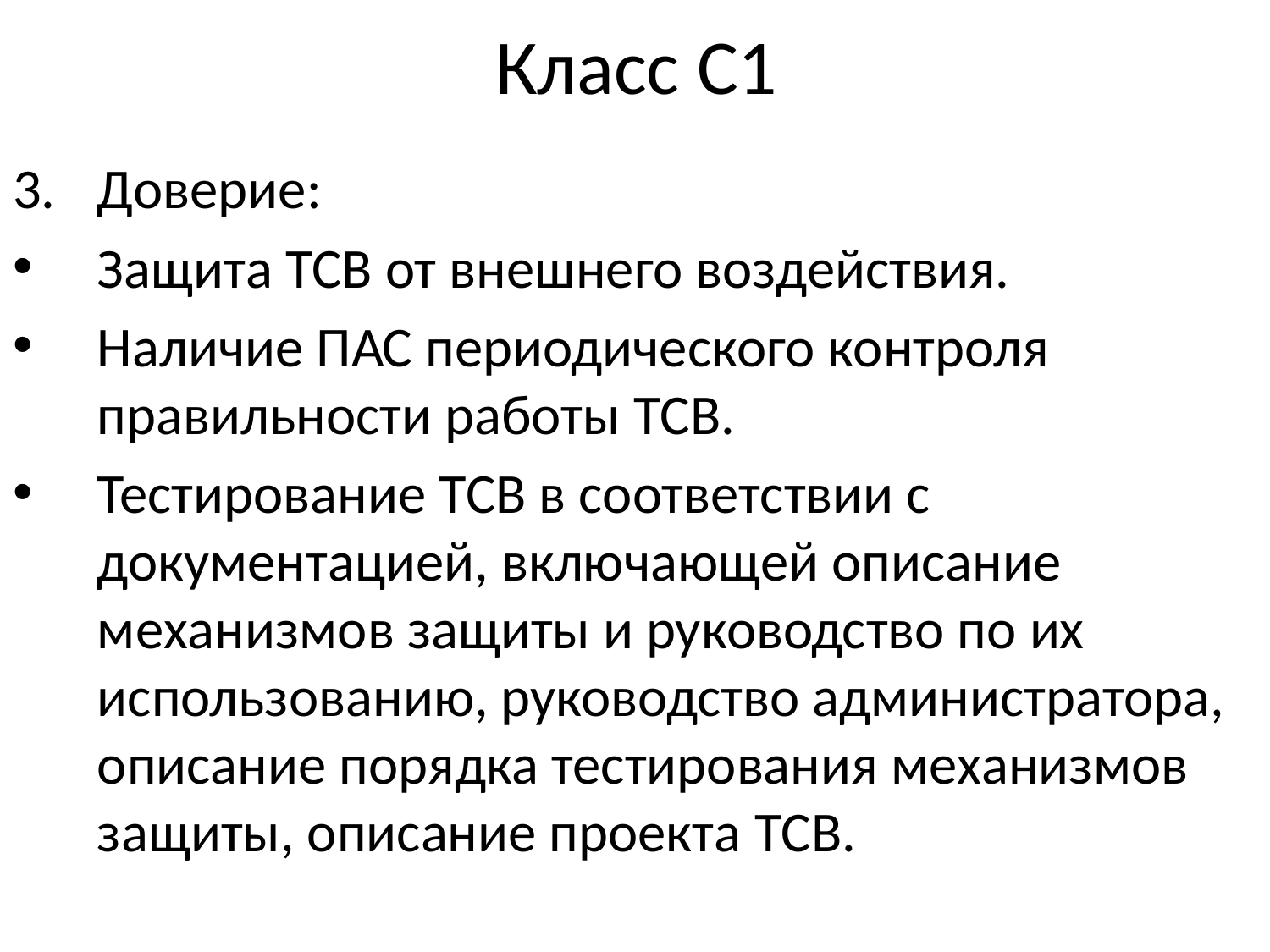

# Класс C1
Доверие:
Защита TCB от внешнего воздействия.
Наличие ПАС периодического контроля правильности работы TCB.
Тестирование TCB в соответствии с документацией, включающей описание механизмов защиты и руководство по их использованию, руководство администратора, описание порядка тестирования механизмов защиты, описание проекта TCB.